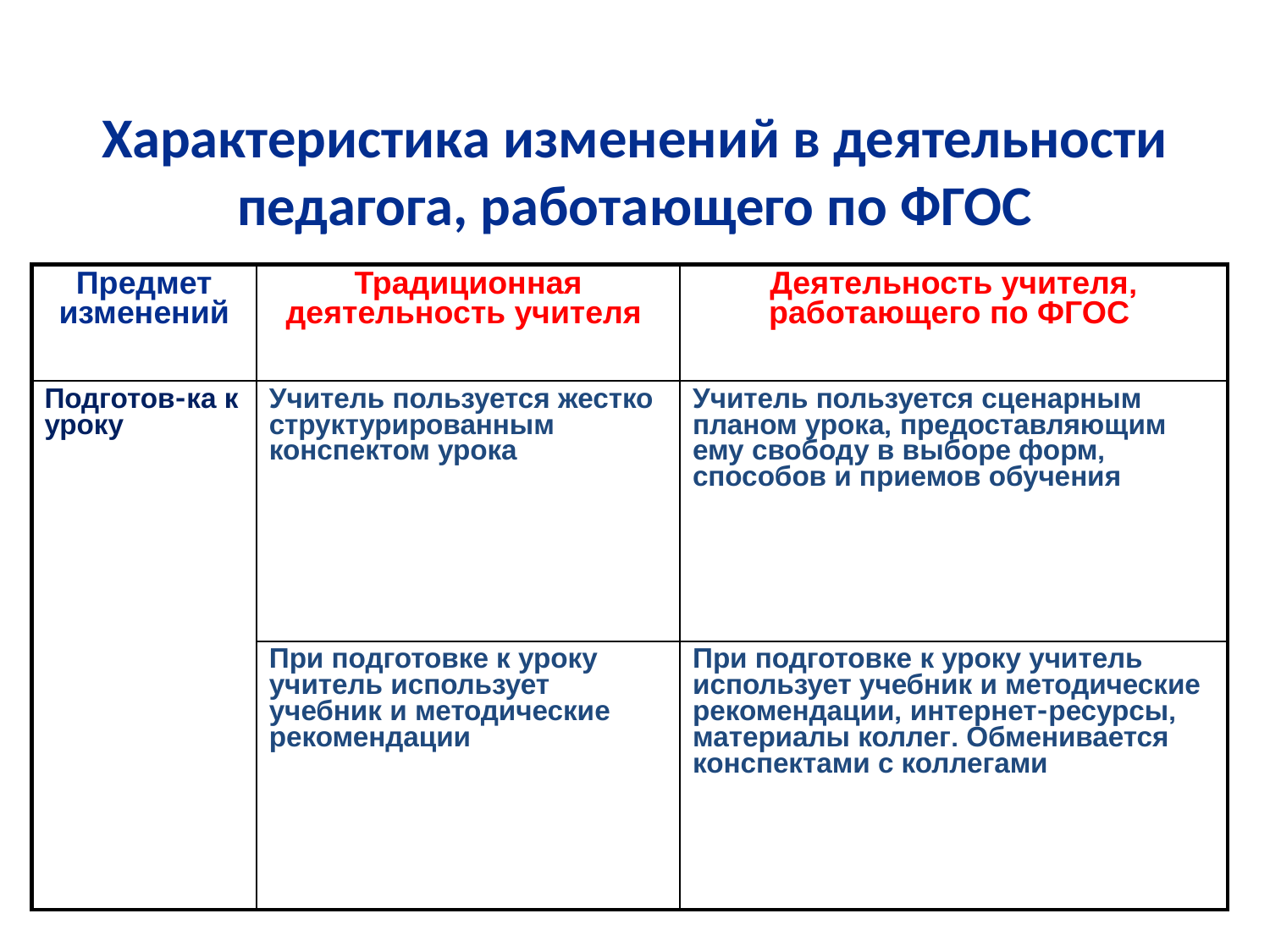

# Характеристика изменений в деятельности педагога, работающего по ФГОС
| Предмет изменений | Традиционная деятельность учителя | Деятельность учителя, работающего по ФГОС |
| --- | --- | --- |
| Подготов-ка к уроку | Учитель пользуется жестко структурированным конспектом урока | Учитель пользуется сценарным планом урока, предоставляющим ему свободу в выборе форм, способов и приемов обучения |
|  | При подготовке к уроку учитель использует учебник и методические рекомендации | При подготовке к уроку учитель использует учебник и методические рекомендации, интернет-ресурсы, материалы коллег. Обменивается конспектами с коллегами |